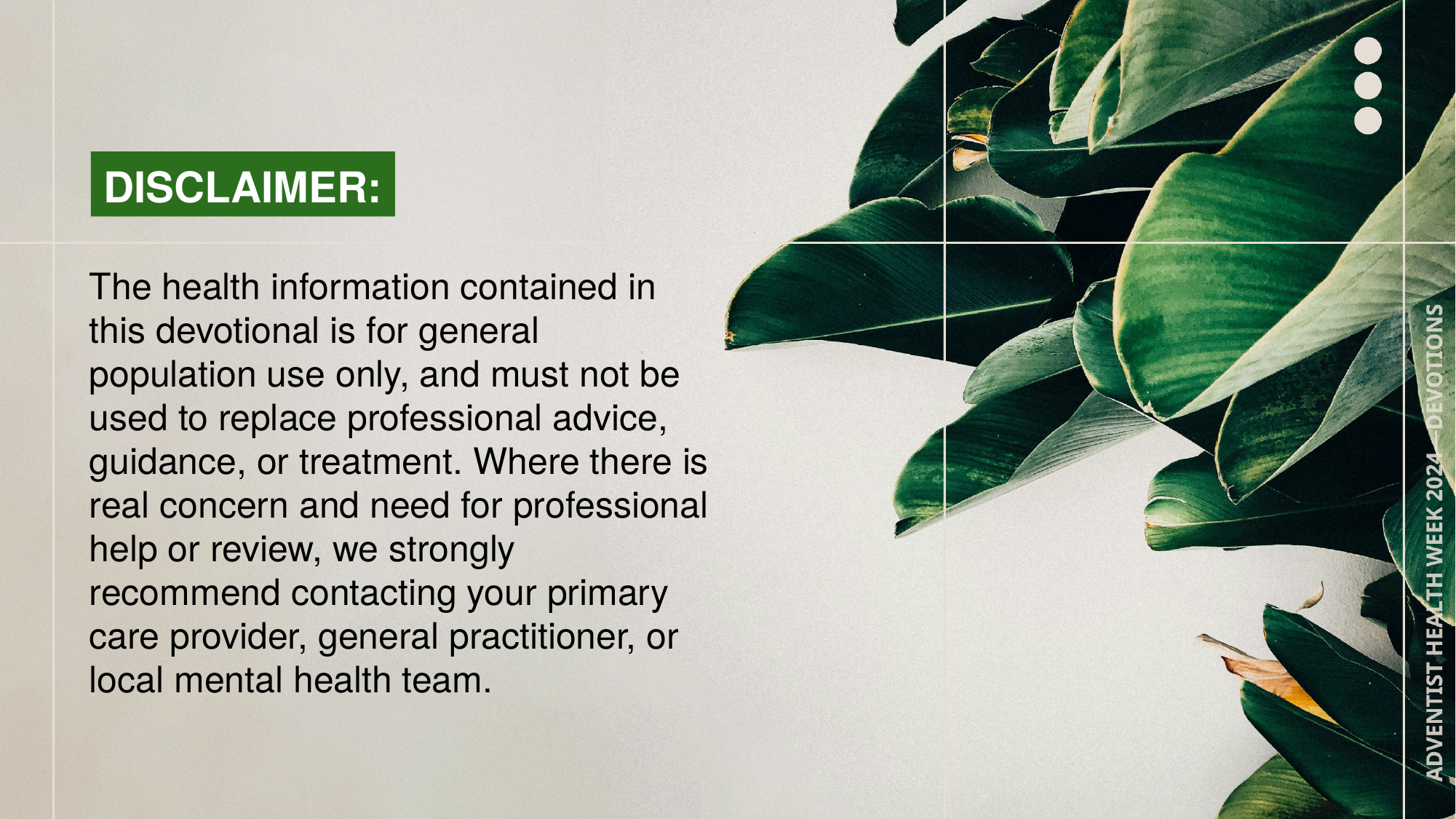

DISCLAIMER:
The health information contained in this devotional is for general population use only, and must not be used to replace professional advice, guidance, or treatment. Where there is real concern and need for professional help or review, we strongly recommend contacting your primary care provider, general practitioner, or local mental health team.